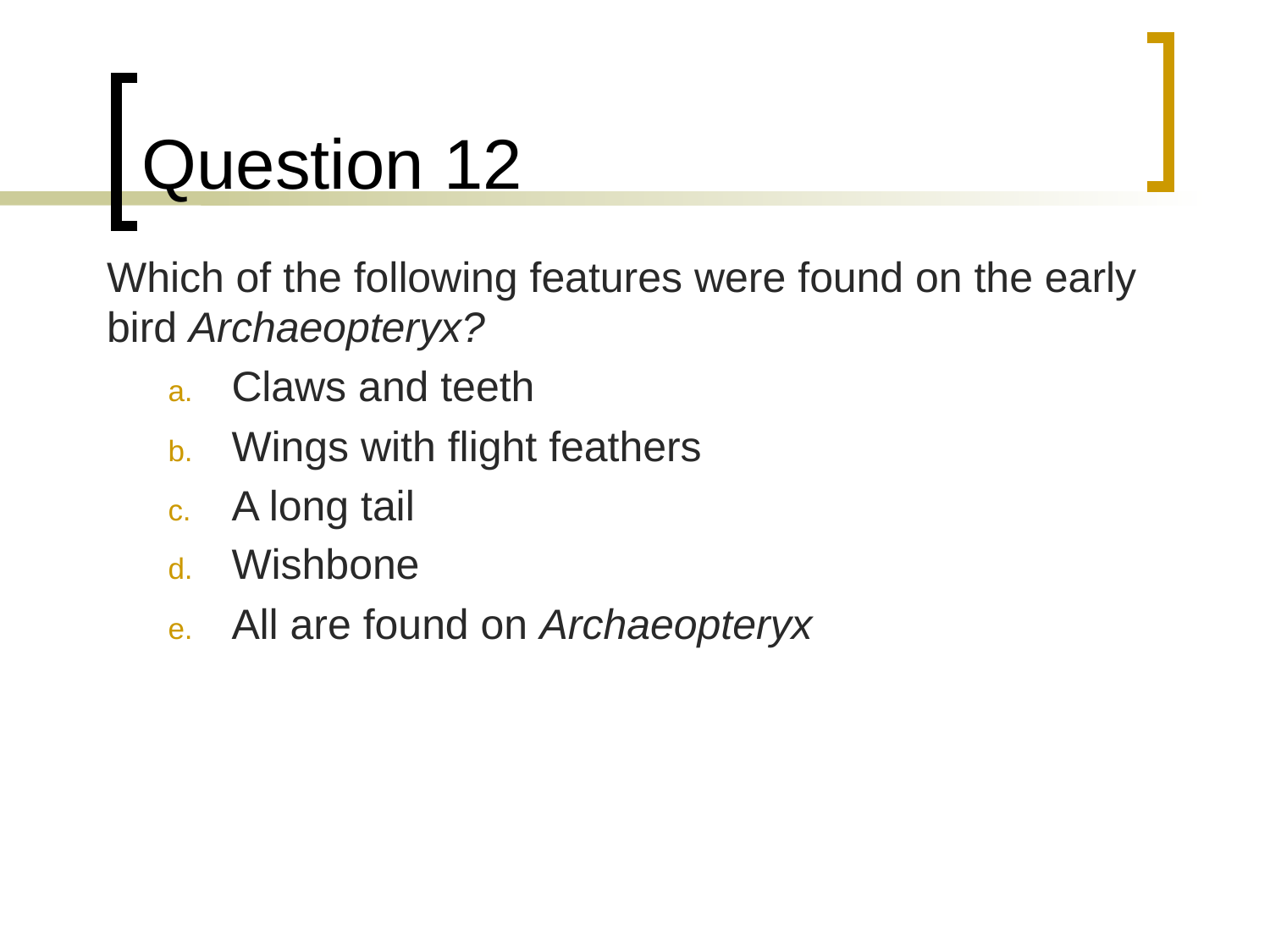

# Question 12
	Which of the following features were found on the early bird Archaeopteryx?
Claws and teeth
Wings with flight feathers
A long tail
Wishbone
All are found on Archaeopteryx